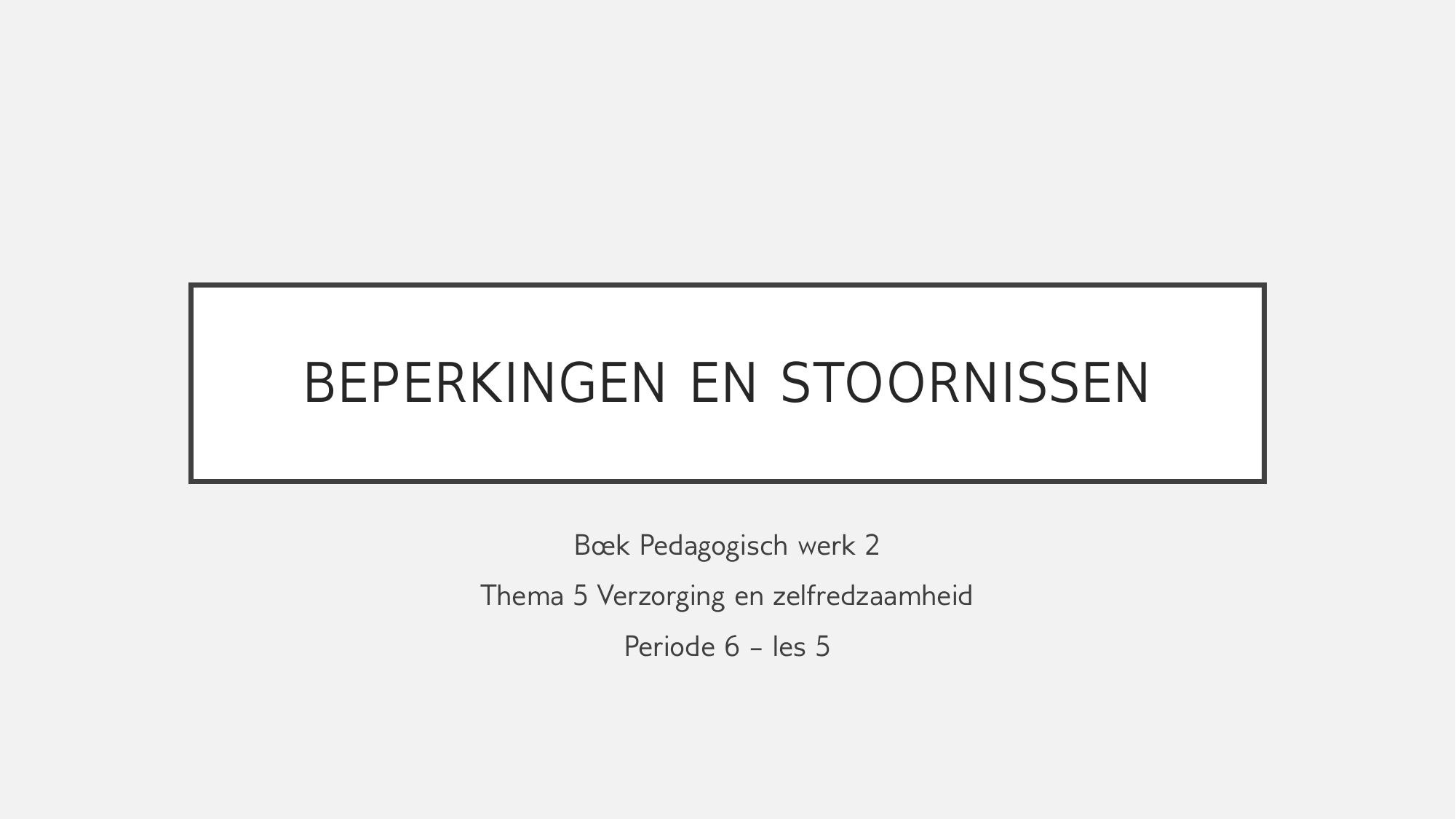

# Beperkingen en stoornissen
Boek Pedagogisch werk 2
Thema 5 Verzorging en zelfredzaamheid
Periode 6 – les 5